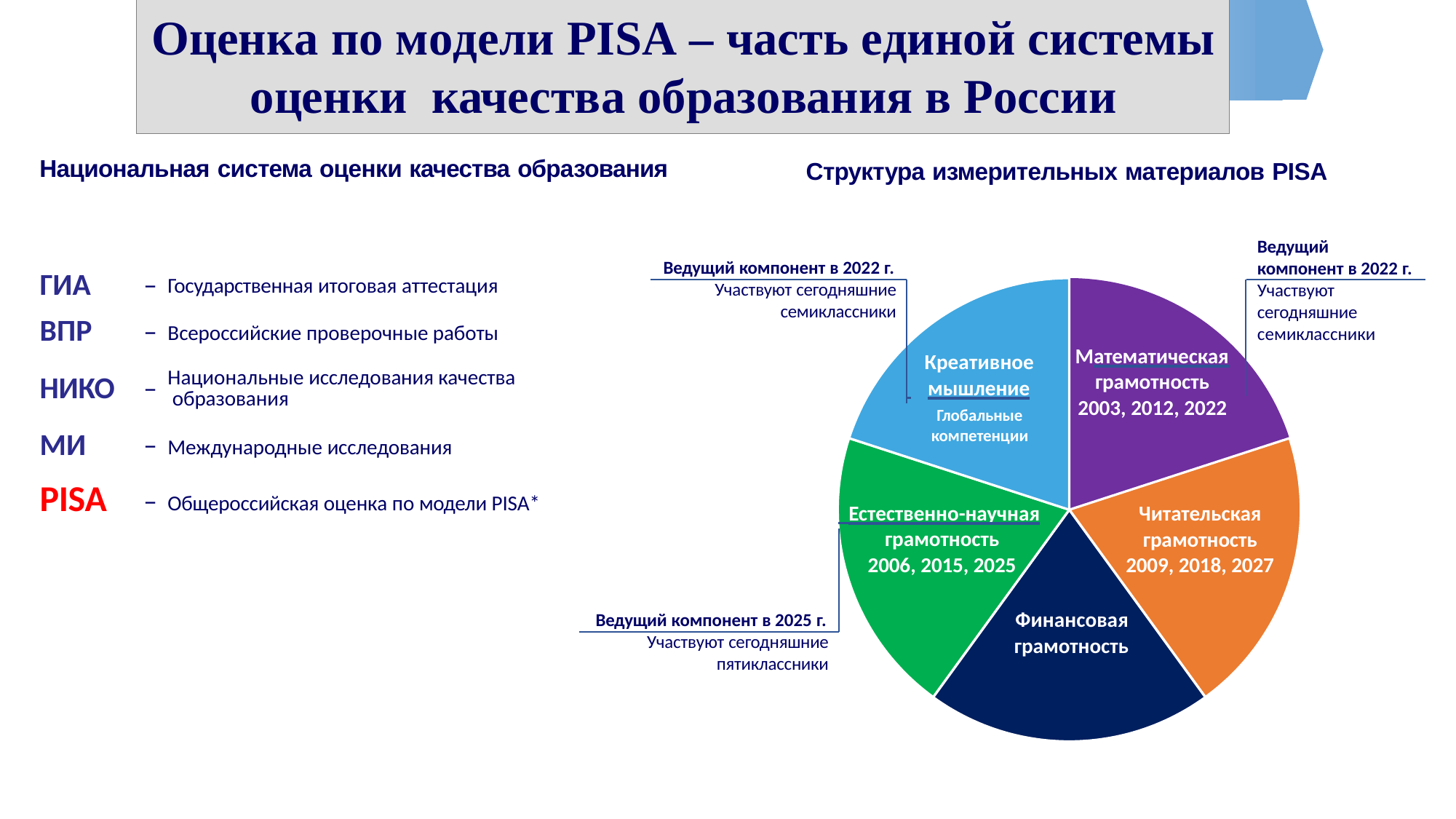

# Оценка по модели PISA – часть единой системы оценки  качества образования в России
Национальная система оценки качества образования
Структура измерительных материалов PISA
Ведущий
компонент в 2022 г.
Ведущий компонент в 2022 г.
| ГИА | – | Государственная итоговая аттестация |
| --- | --- | --- |
| ВПР | – | Всероссийские проверочные работы |
| НИКО | – | Национальные исследования качества образования |
| МИ | – | Международные исследования |
| PISA | – | Общероссийская оценка по модели PISA\* |
Участвуют сегодняшние
семиклассники

Участвуют
сегодняшние  семиклассники

Математическая
Креативное
 	мышление
Глобальные
компетенции
грамотность  2003, 2012, 2022
  Естественно-научная
Читательская
грамотность  2009, 2018, 2027
грамотность  2006, 2015, 2025
Финансовая
грамотность
Ведущий компонент в 2025 г.
Участвуют сегодняшние
пятиклассники